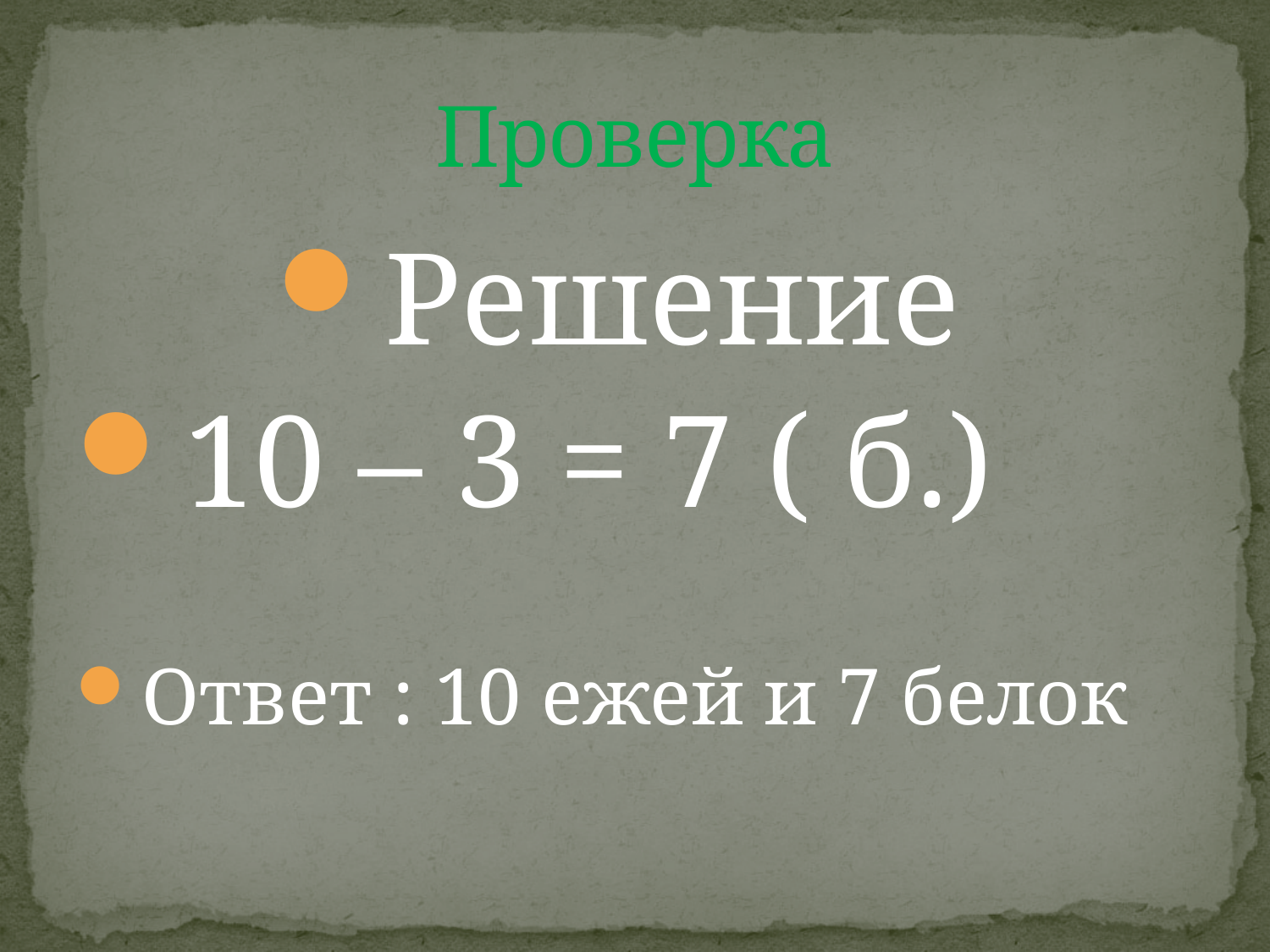

# Проверка
Решение
10 – 3 = 7 ( б.)

Ответ : 10 ежей и 7 белок